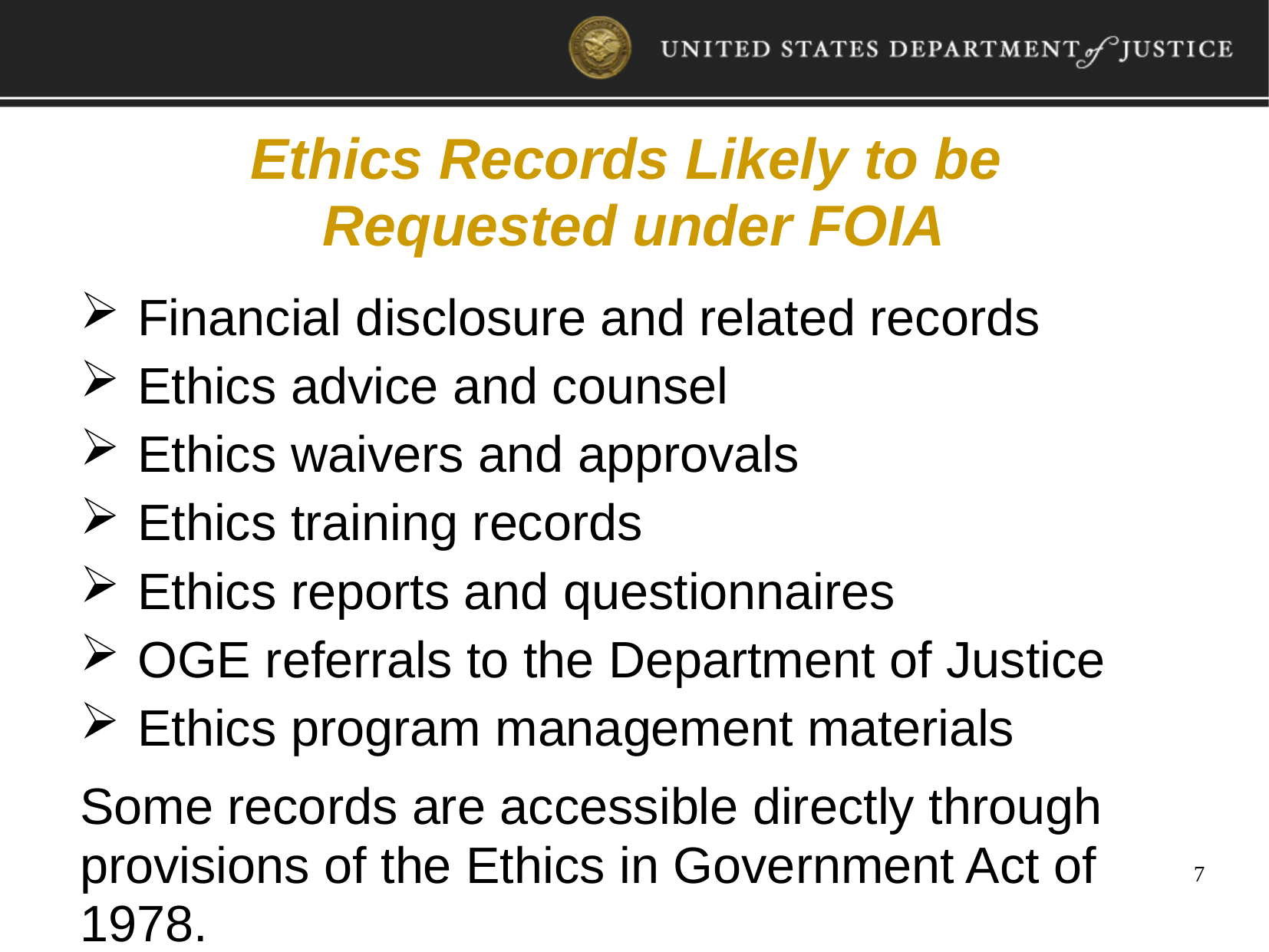

Ethics Records Likely to be
Requested under FOIA
Financial disclosure and related records
Ethics advice and counsel
Ethics waivers and approvals
Ethics training records
Ethics reports and questionnaires
OGE referrals to the Department of Justice
Ethics program management materials
Some records are accessible directly through provisions of the Ethics in Government Act of 1978.
7